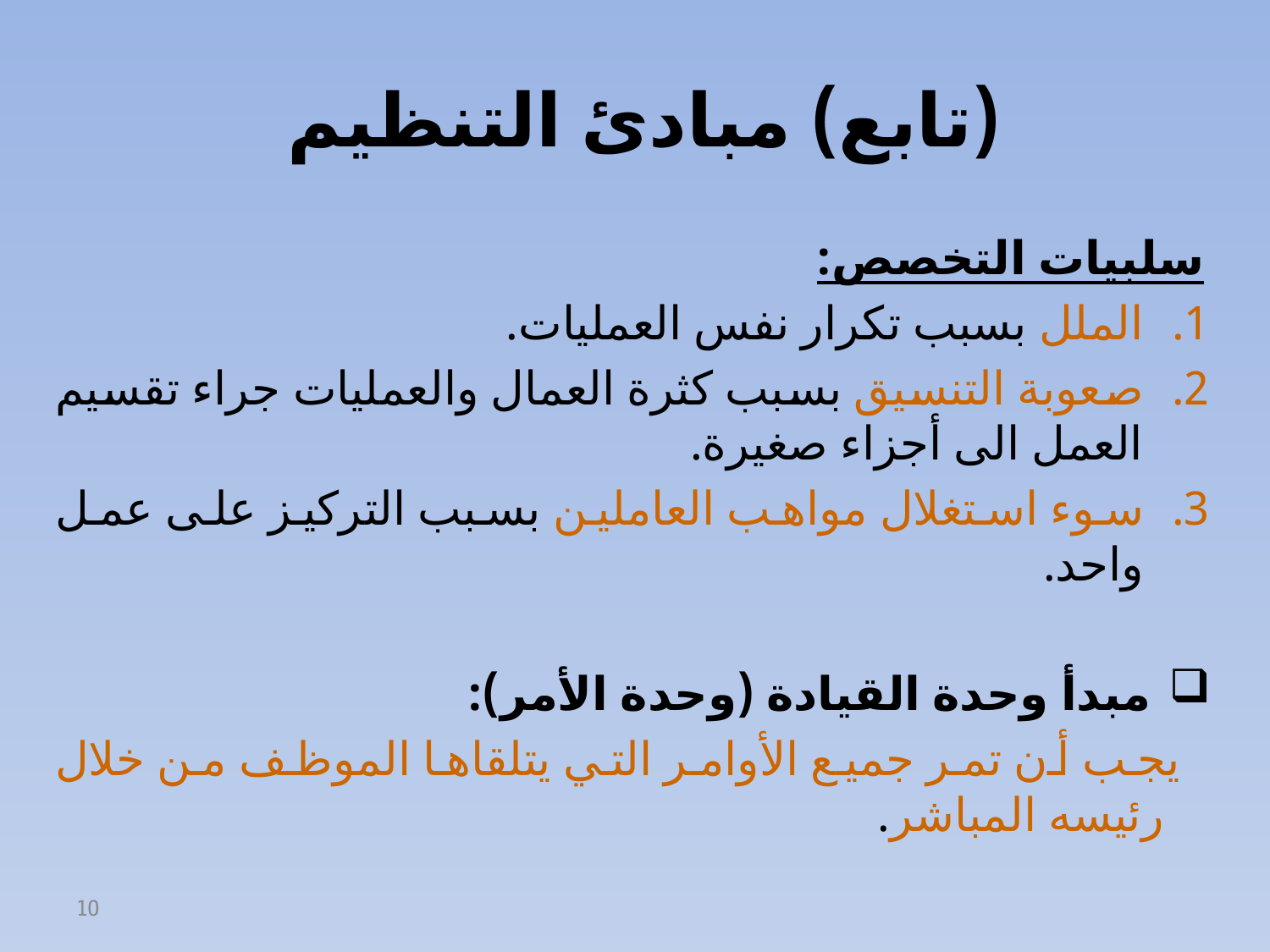

# (تابع) مبادئ التنظيم
سلبيات التخصص:
الملل بسبب تكرار نفس العمليات.
صعوبة التنسيق بسبب كثرة العمال والعمليات جراء تقسيم العمل الى أجزاء صغيرة.
سوء استغلال مواهب العاملين بسبب التركيز على عمل واحد.

 مبدأ وحدة القيادة (وحدة الأمر):
  يجب أن تمر جميع الأوامر التي يتلقاها الموظف من خلال رئيسه المباشر.

10